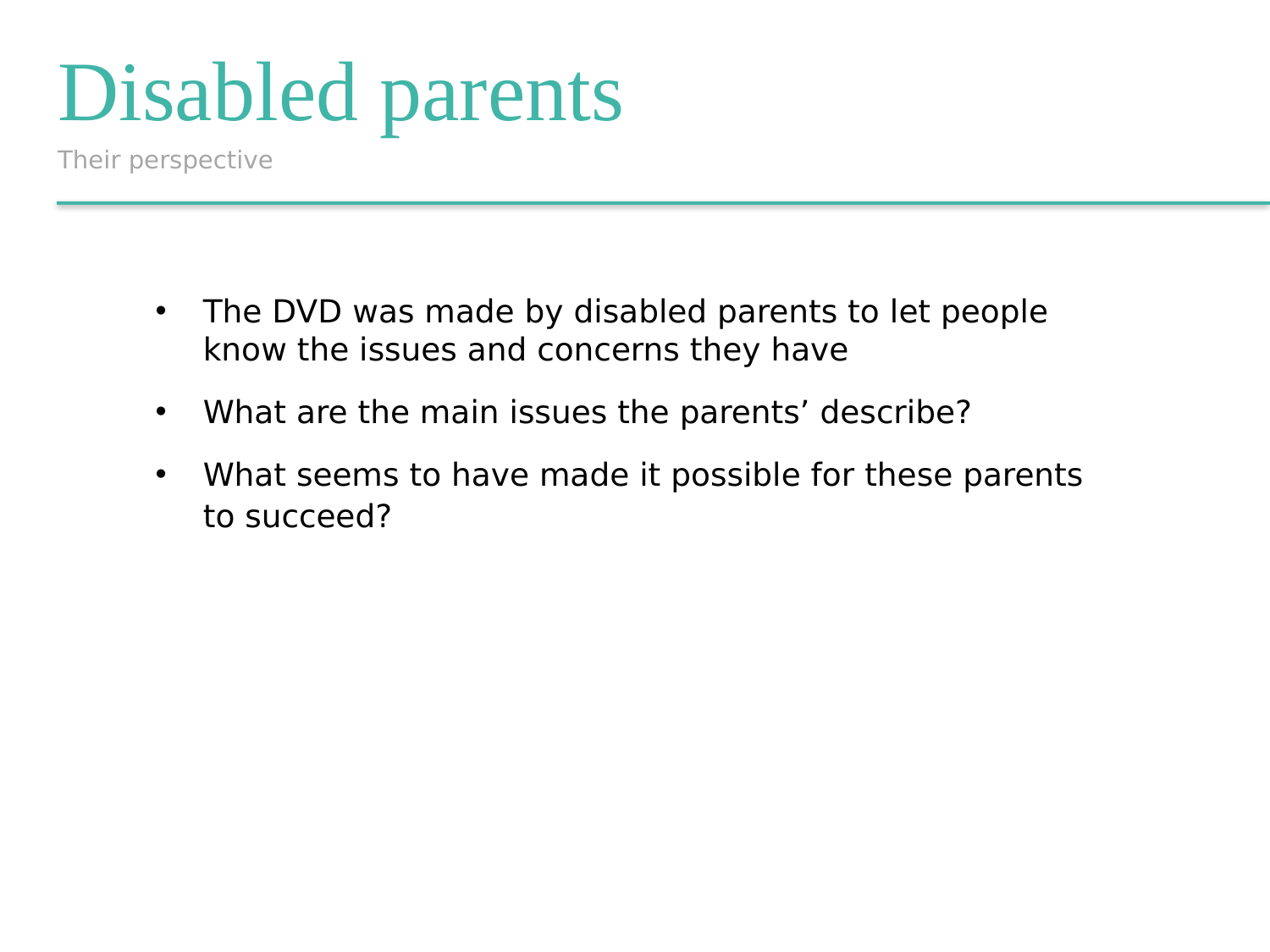

Disabled parents
Their perspective
The DVD was made by disabled parents to let people know the issues and concerns they have
What are the main issues the parents’ describe?
What seems to have made it possible for these parents to succeed?